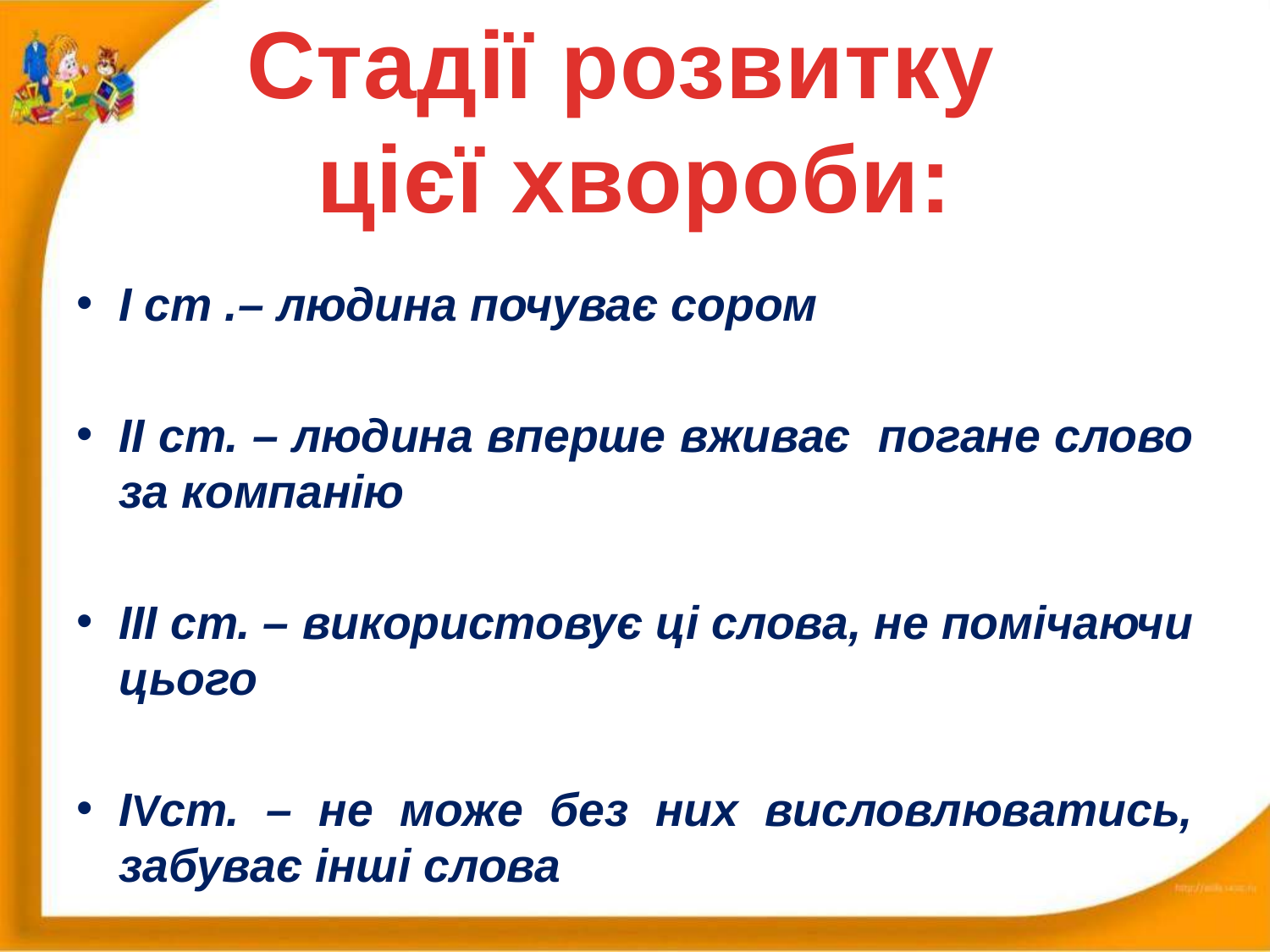

# Стадії розвитку цієї хвороби:
І ст .– людина почуває сором

ІІ ст. – людина вперше вживає  погане слово за компанію

ІІІ ст. – використовує ці слова, не помічаючи цього

ІVст. – не може без них висловлюватись, забуває інші слова